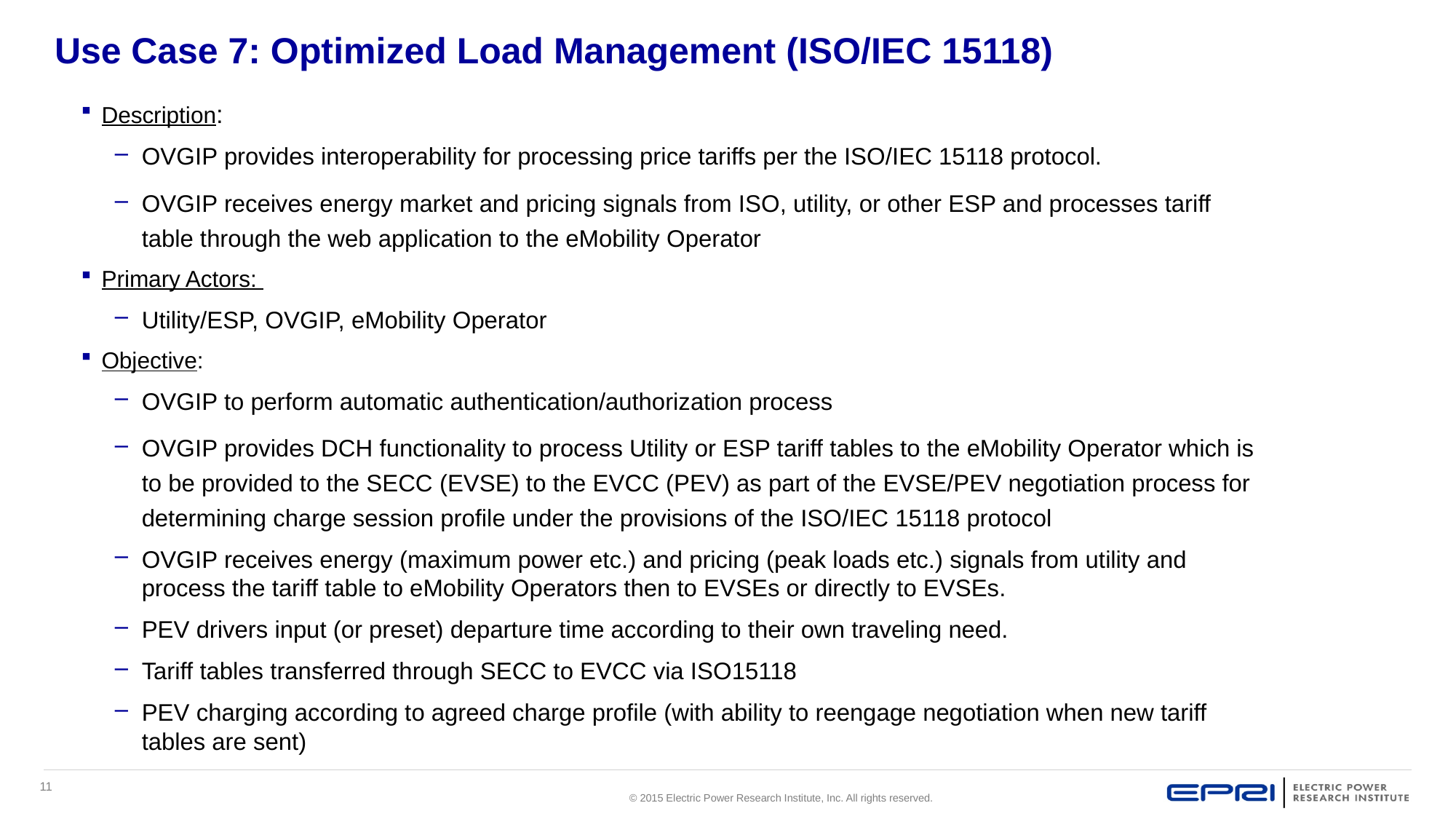

# Use Case 7: Optimized Load Management (ISO/IEC 15118)
Description:
OVGIP provides interoperability for processing price tariffs per the ISO/IEC 15118 protocol.
OVGIP receives energy market and pricing signals from ISO, utility, or other ESP and processes tariff table through the web application to the eMobility Operator
Primary Actors:
Utility/ESP, OVGIP, eMobility Operator
Objective:
OVGIP to perform automatic authentication/authorization process
OVGIP provides DCH functionality to process Utility or ESP tariff tables to the eMobility Operator which is to be provided to the SECC (EVSE) to the EVCC (PEV) as part of the EVSE/PEV negotiation process for determining charge session profile under the provisions of the ISO/IEC 15118 protocol
OVGIP receives energy (maximum power etc.) and pricing (peak loads etc.) signals from utility and process the tariff table to eMobility Operators then to EVSEs or directly to EVSEs.
PEV drivers input (or preset) departure time according to their own traveling need.
Tariff tables transferred through SECC to EVCC via ISO15118
PEV charging according to agreed charge profile (with ability to reengage negotiation when new tariff tables are sent)